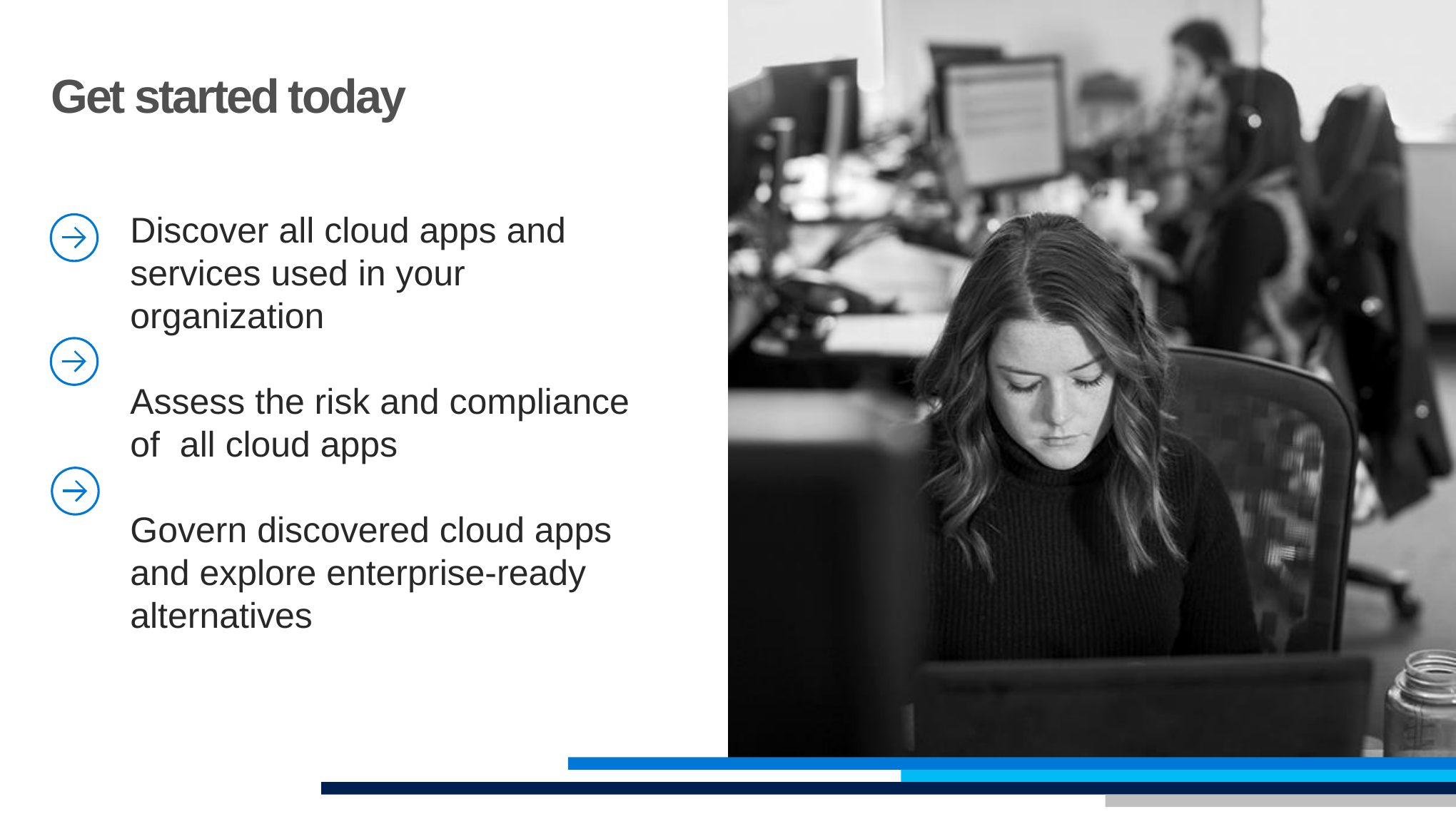

# Get started today
Discover all cloud apps and services used in your organization

Assess the risk and compliance of  all cloud apps

Govern discovered cloud apps and explore enterprise-ready alternatives